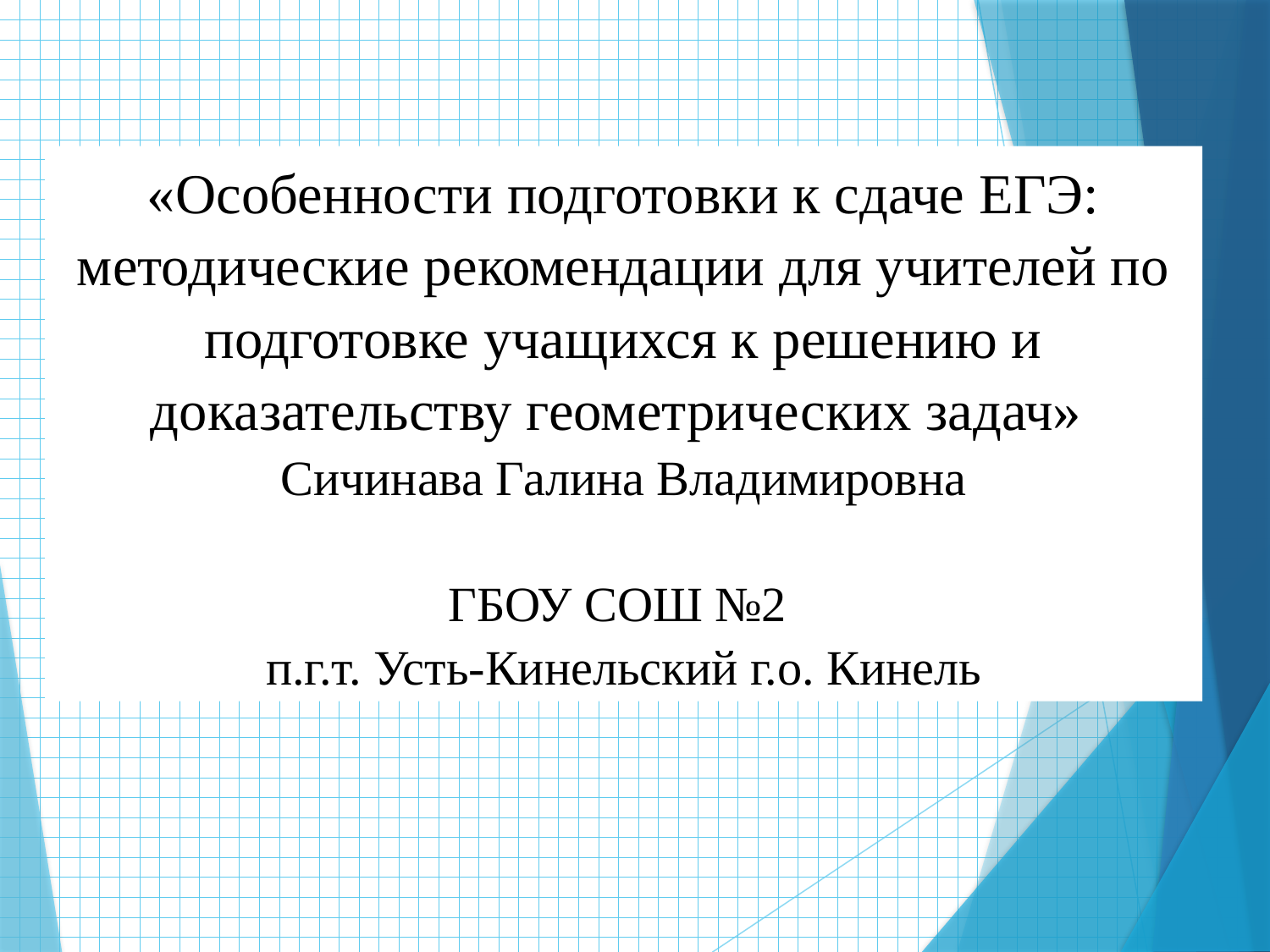

«Особенности подготовки к сдаче ЕГЭ: методические рекомендации для учителей по подготовке учащихся к решению и доказательству геометрических задач»
Сичинава Галина Владимировна

ГБОУ СОШ №2
п.г.т. Усть-Кинельский г.о. Кинель